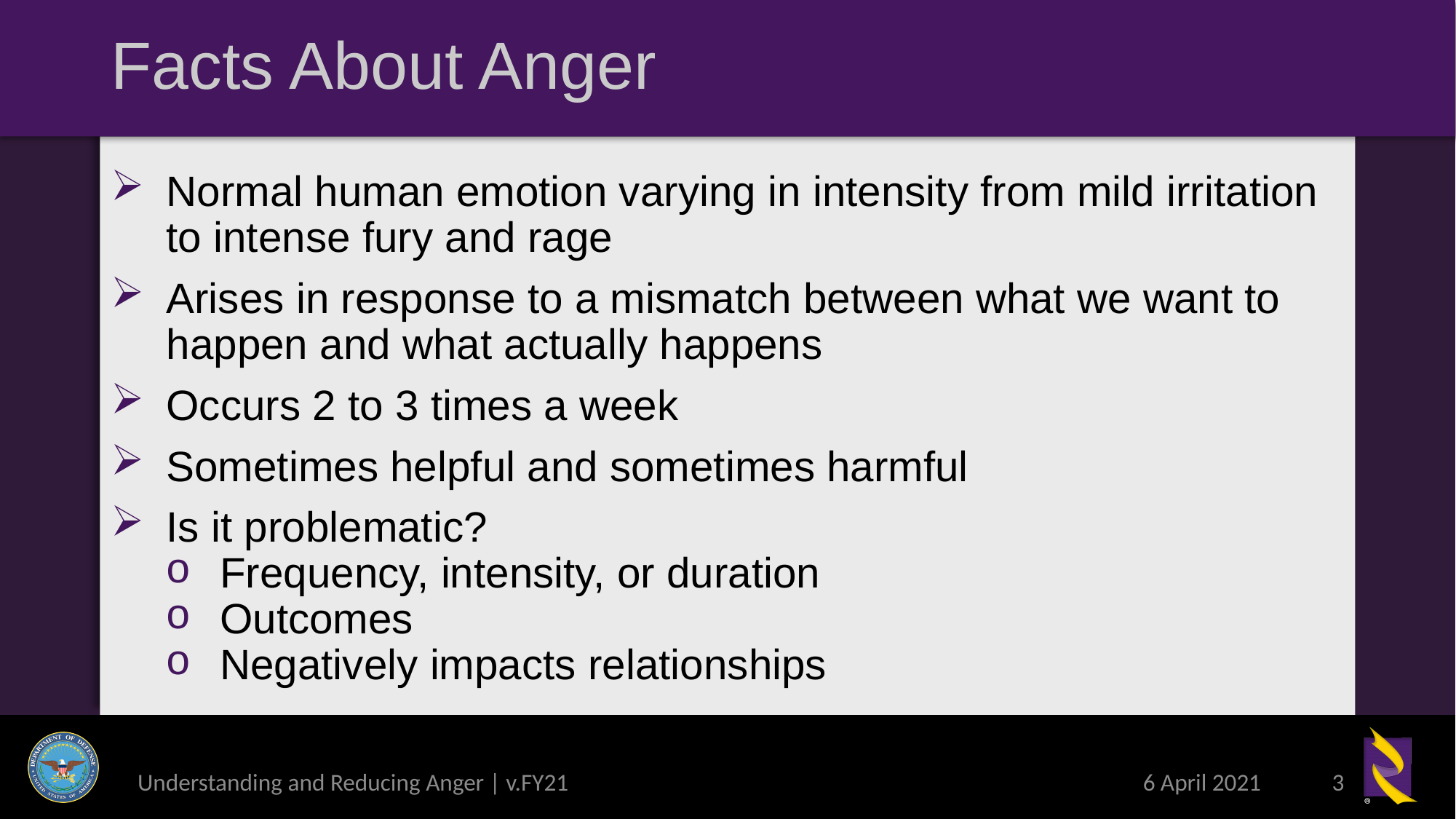

# Facts About Anger
Normal human emotion varying in intensity from mild irritation to intense fury and rage
Arises in response to a mismatch between what we want to happen and what actually happens
Occurs 2 to 3 times a week
Sometimes helpful and sometimes harmful
Is it problematic?
Frequency, intensity, or duration
Outcomes
Negatively impacts relationships
Understanding and Reducing Anger | v.FY21
6 April 2021
3